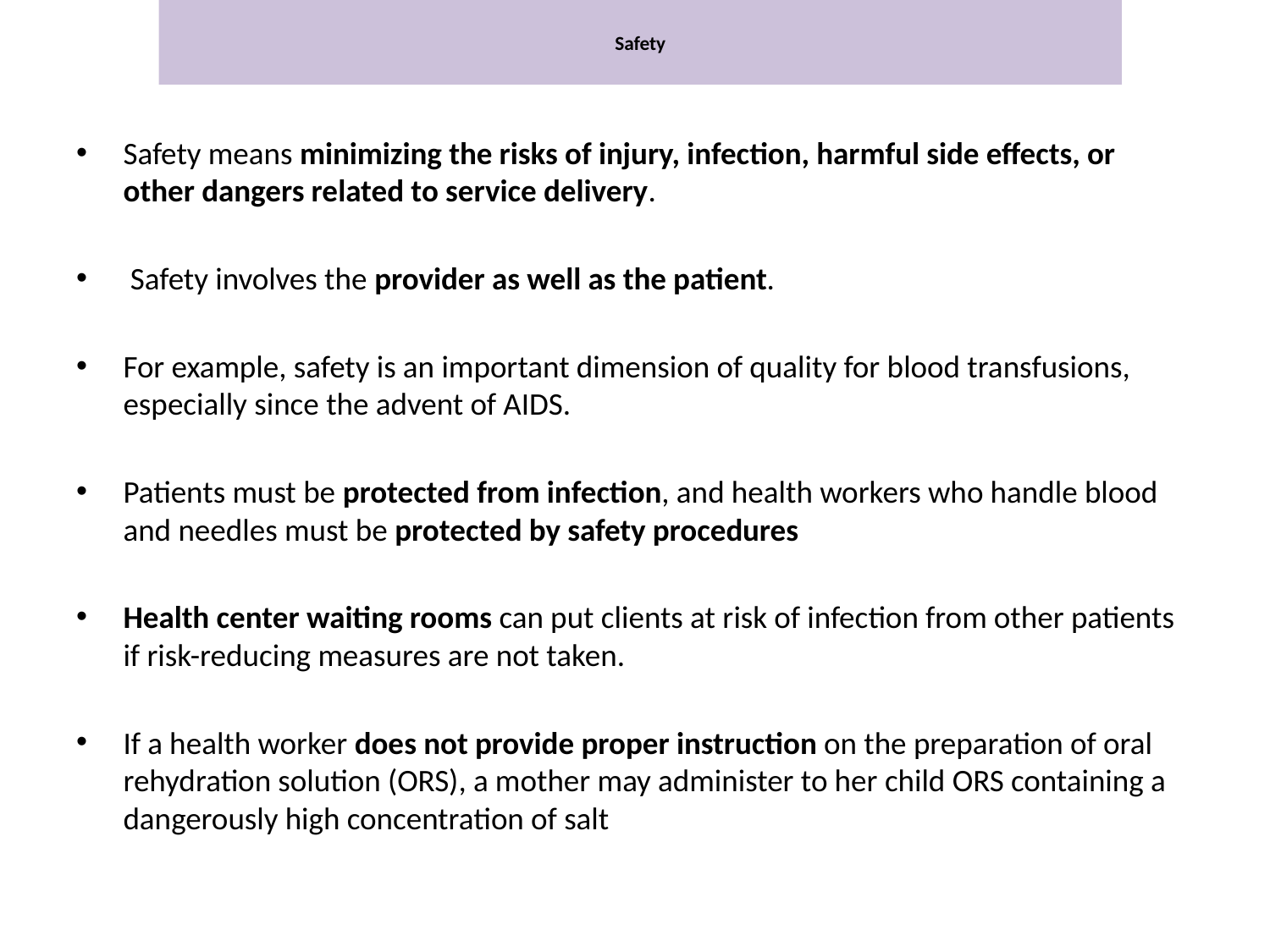

# Safety
Safety means minimizing the risks of injury, infection, harmful side effects, or other dangers related to service delivery.

 Safety involves the provider as well as the patient.

For example, safety is an important dimension of quality for blood transfusions, especially since the advent of AIDS.

Patients must be protected from infection, and health workers who handle blood and needles must be protected by safety procedures

Health center waiting rooms can put clients at risk of infection from other patients if risk-reducing measures are not taken.

If a health worker does not provide proper instruction on the preparation of oral rehydration solution (ORS), a mother may administer to her child ORS containing a dangerously high concentration of salt